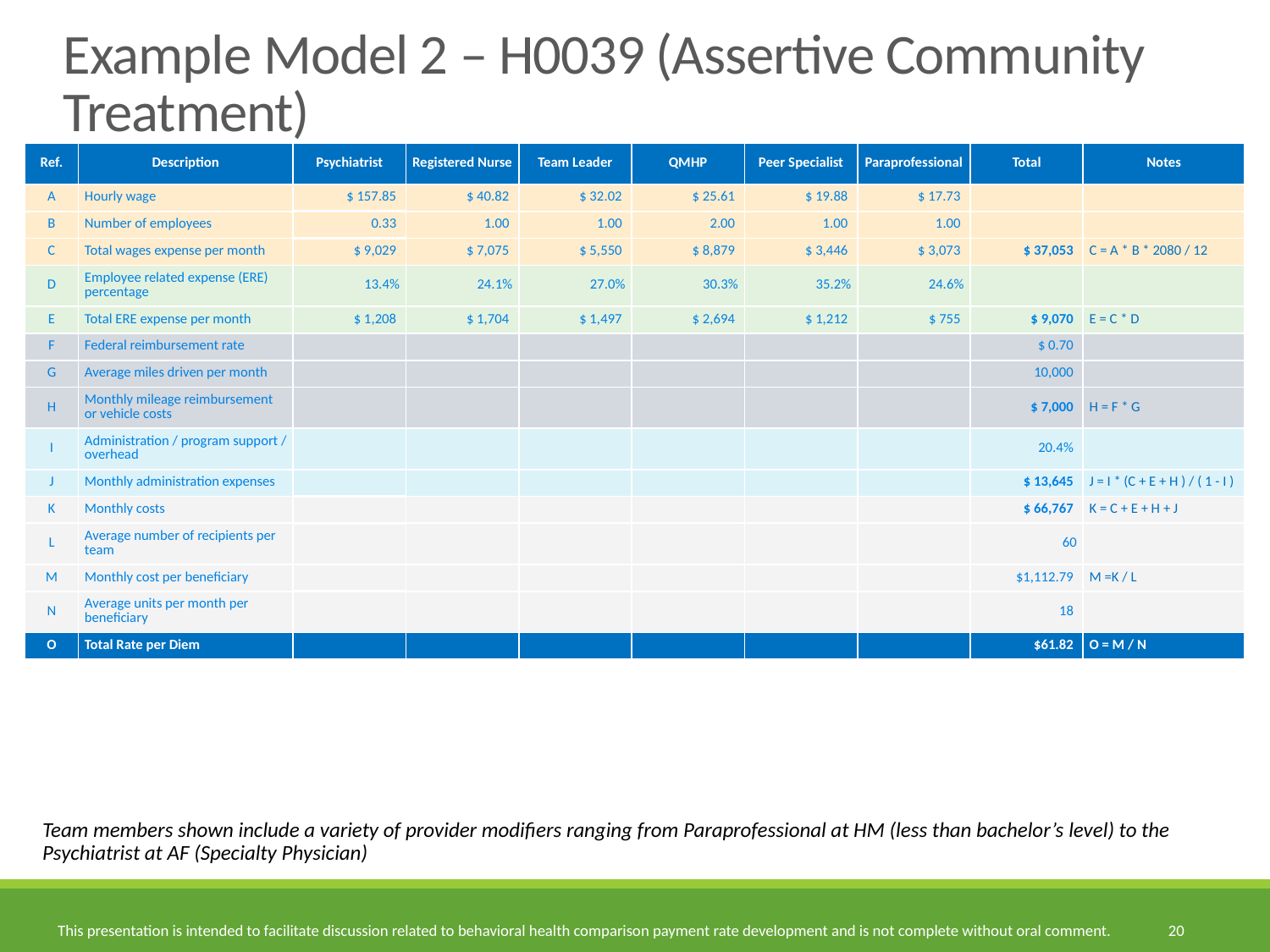

# Example Model 2 – H0039 (Assertive Community Treatment)
| Ref. | Description | Psychiatrist | Registered Nurse | Team Leader | QMHP | Peer Specialist | Paraprofessional | Total | Notes |
| --- | --- | --- | --- | --- | --- | --- | --- | --- | --- |
| A | Hourly wage | $ 157.85 | $ 40.82 | $ 32.02 | $ 25.61 | $ 19.88 | $ 17.73 |  |  |
| B | Number of employees | 0.33 | 1.00 | 1.00 | 2.00 | 1.00 | 1.00 |  |  |
| C | Total wages expense per month | $ 9,029 | $ 7,075 | $ 5,550 | $ 8,879 | $ 3,446 | $ 3,073 | $ 37,053 | C = A \* B \* 2080 / 12 |
| D | Employee related expense (ERE) percentage | 13.4% | 24.1% | 27.0% | 30.3% | 35.2% | 24.6% |  |  |
| E | Total ERE expense per month | $ 1,208 | $ 1,704 | $ 1,497 | $ 2,694 | $ 1,212 | $ 755 | $ 9,070 | E = C \* D |
| F | Federal reimbursement rate |  |  |  |  |  |  | $ 0.70 |  |
| G | Average miles driven per month |  |  |  |  |  |  | 10,000 |  |
| H | Monthly mileage reimbursement or vehicle costs |  |  |  |  |  |  | $ 7,000 | H = F \* G |
| I | Administration / program support / overhead |  |  |  |  |  |  | 20.4% |  |
| J | Monthly administration expenses |  |  |  |  |  |  | $ 13,645 | J = I \* (C + E + H ) / ( 1 - I ) |
| K | Monthly costs |  |  |  |  |  |  | $ 66,767 | K = C + E + H + J |
| L | Average number of recipients per team |  |  |  |  |  |  | 60 |  |
| M | Monthly cost per beneficiary |  |  |  |  |  |  | $1,112.79 | M =K / L |
| N | Average units per month per beneficiary |  |  |  |  |  |  | 18 |  |
| O | Total Rate per Diem |  |  |  |  |  |  | $61.82 | O = M / N |
Team members shown include a variety of provider modifiers ranging from Paraprofessional at HM (less than bachelor’s level) to the Psychiatrist at AF (Specialty Physician)
20
This presentation is intended to facilitate discussion related to behavioral health comparison payment rate development and is not complete without oral comment.